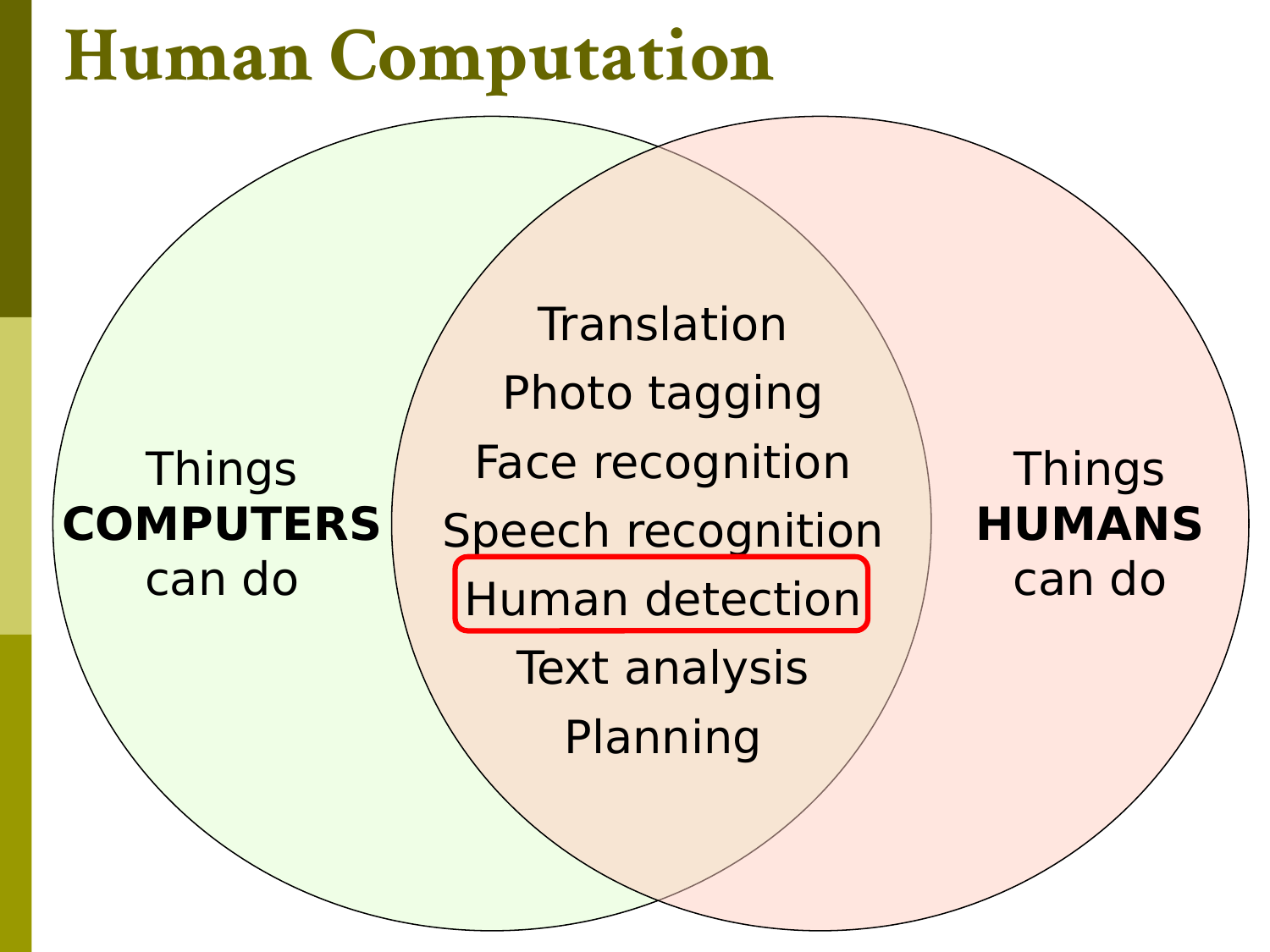

# Human Computation

Translation
Photo tagging
Face recognition
Speech recognition
Human detection
Text analysis
Planning
Things
COMPUTERS
can do
Things
HUMANS
can do